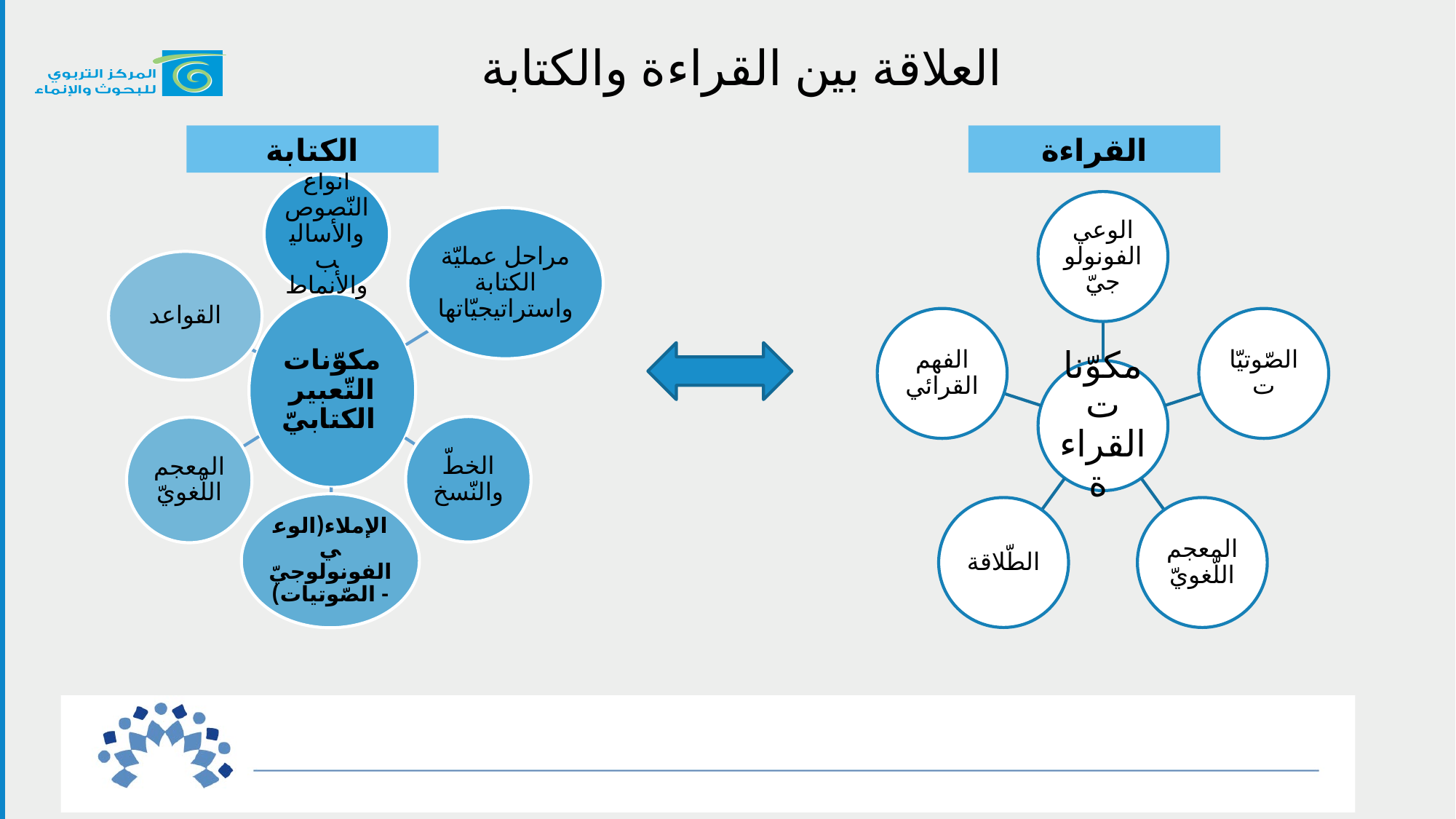

العلاقة بين القراءة والكتابة
الكتابة
القراءة
مكوّنات التّعبير الكتابيّ

أنواع النّصوص والأساليب والأنماط

مراحل عمليّة الكتابة واستراتيجيّاتها

الخطّ والنّسخ

الإملاء(الوعي الفونولوجيّ- الصّوتيات)

المعجم اللّغويّ

القواعد
مكوّنات القراءة

الوعي الفونولوجيّ

الصّوتيّات

المعجم اللّغويّ

الطّلاقة

الفهم القرائي